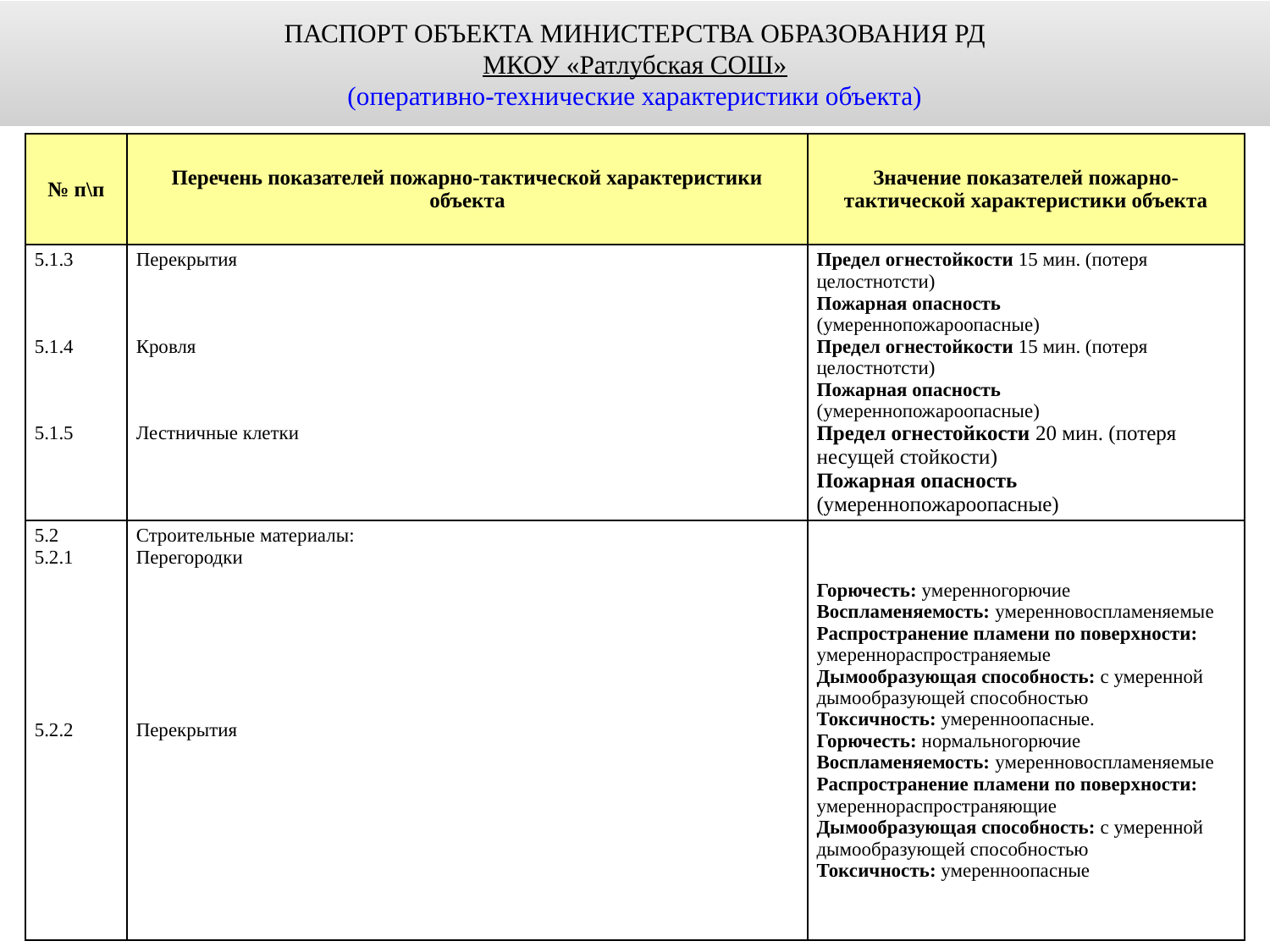

ПАСПОРТ ОБЪЕКТА МИНИСТЕРСТВА ОБРАЗОВАНИЯ РД
МКОУ «Ратлубская СОШ»
(оперативно-технические характеристики объекта)
| № п\п | Перечень показателей пожарно-тактической характеристики объекта | Значение показателей пожарно-тактической характеристики объекта |
| --- | --- | --- |
| 5.1.3 5.1.4 5.1.5 | Перекрытия Кровля Лестничные клетки | Предел огнестойкости 15 мин. (потеря целостнотсти) Пожарная опасность (умереннопожароопасные) Предел огнестойкости 15 мин. (потеря целостнотсти) Пожарная опасность (умереннопожароопасные) Предел огнестойкости 20 мин. (потеря несущей стойкости) Пожарная опасность (умереннопожароопасные) |
| 5.2 5.2.1 5.2.2 | Строительные материалы: Перегородки Перекрытия | Горючесть: умеренногорючие Воспламеняемость: умеренновоспламеняемые Распространение пламени по поверхности: умереннораспространяемые Дымообразующая способность: с умеренной дымообразующей способностью Токсичность: умеренноопасные. Горючесть: нормальногорючие Воспламеняемость: умеренновоспламеняемые Распространение пламени по поверхности: умереннораспространяющие Дымообразующая способность: с умеренной дымообразующей способностью Токсичность: умеренноопасные |